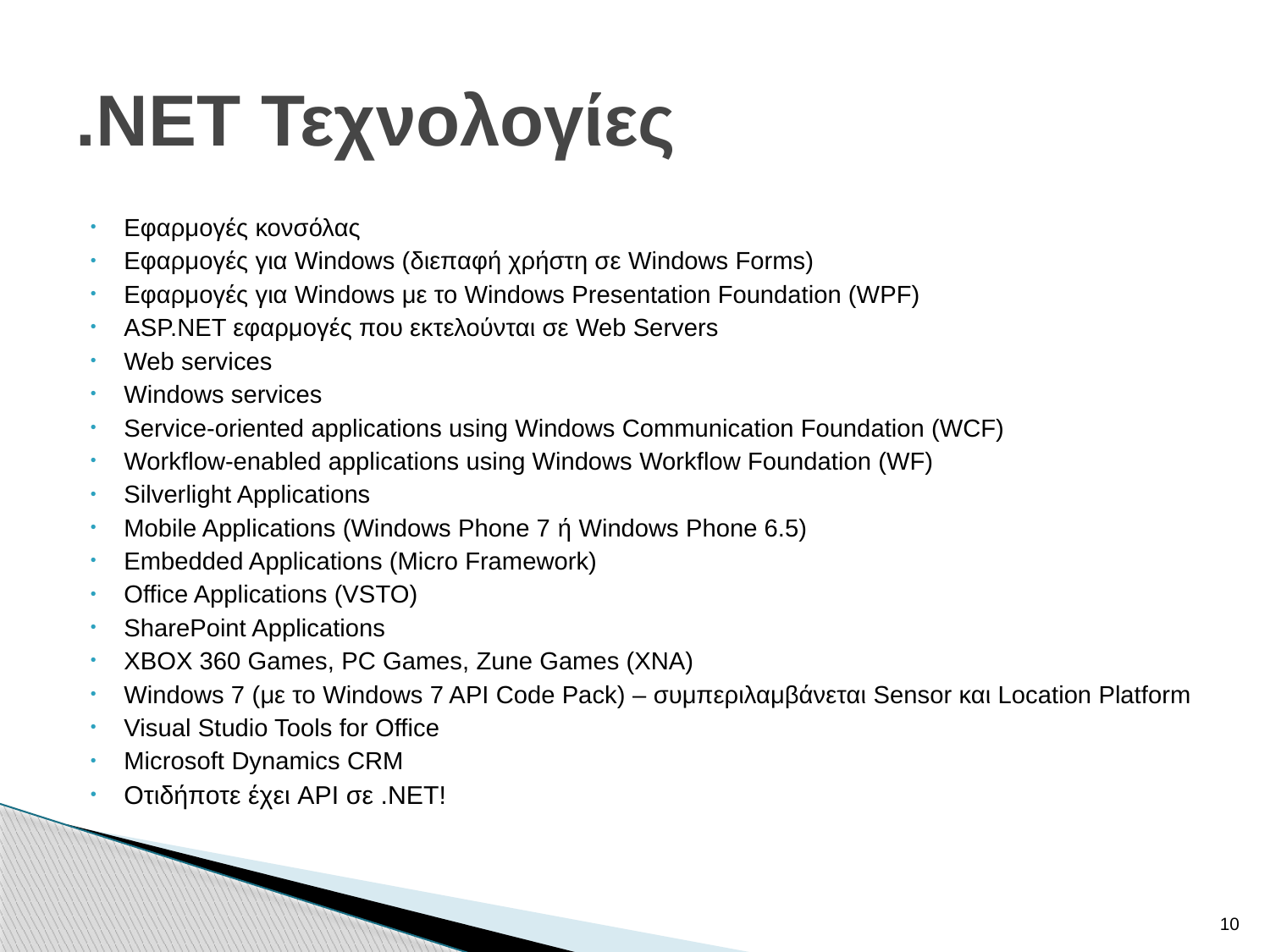

# .NET Τεχνολογίες
Εφαρμογές κονσόλας
Εφαρμογές για Windows (διεπαφή χρήστη σε Windows Forms)
Εφαρμογές για Windows με το Windows Presentation Foundation (WPF)
ASP.NET εφαρμογές που εκτελούνται σε Web Servers
Web services
Windows services
Service-oriented applications using Windows Communication Foundation (WCF)
Workflow-enabled applications using Windows Workflow Foundation (WF)
Silverlight Applications
Mobile Applications (Windows Phone 7 ή Windows Phone 6.5)
Embedded Applications (Micro Framework)
Office Applications (VSTO)
SharePoint Applications
XBOX 360 Games, PC Games, Zune Games (XNA)
Windows 7 (με το Windows 7 API Code Pack) – συμπεριλαμβάνεται Sensor και Location Platform
Visual Studio Tools for Office
Microsoft Dynamics CRM
Οτιδήποτε έχει API σε .ΝΕΤ!

10